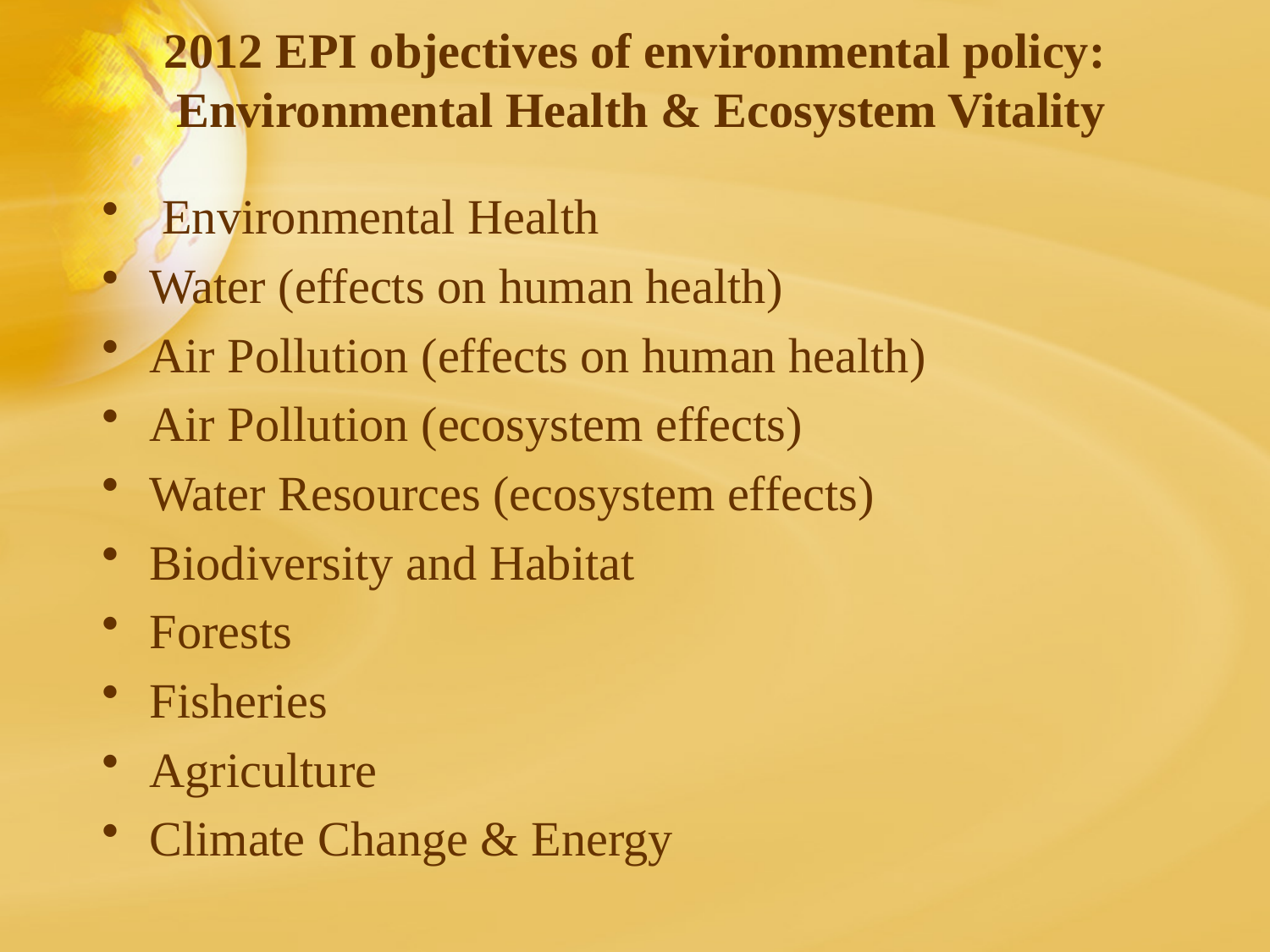

# 2012 EPI objectives of environmental policy: Environmental Health & Ecosystem Vitality
 Environmental Health
Water (effects on human health)
Air Pollution (effects on human health)
Air Pollution (ecosystem effects)
Water Resources (ecosystem effects)
Biodiversity and Habitat
Forests
Fisheries
Agriculture
Climate Change & Energy